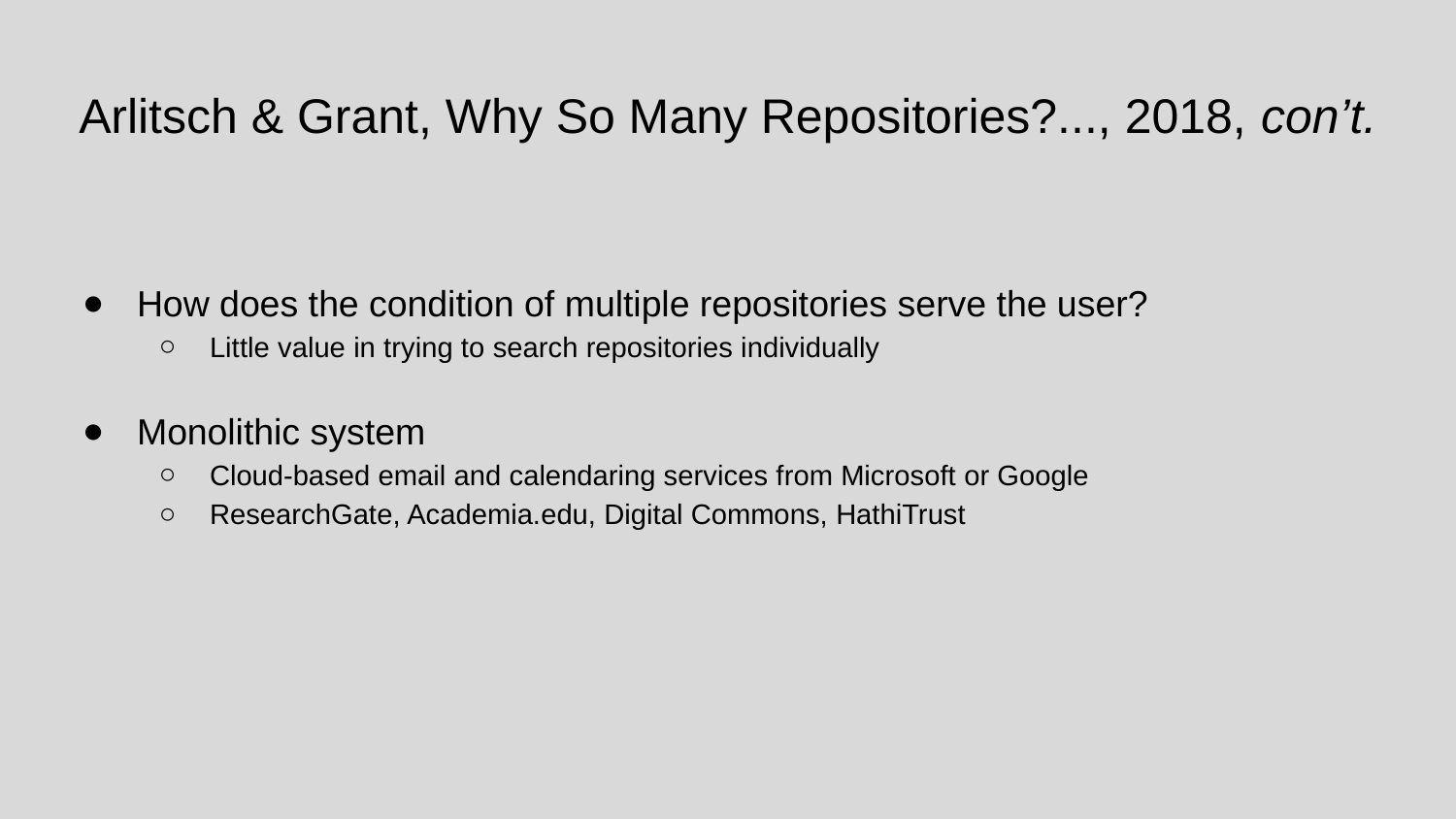

# Arlitsch & Grant, Why So Many Repositories?..., 2018, con’t.

How does the condition of multiple repositories serve the user?
Little value in trying to search repositories individually
Monolithic system
Cloud-based email and calendaring services from Microsoft or Google
ResearchGate, Academia.edu, Digital Commons, HathiTrust